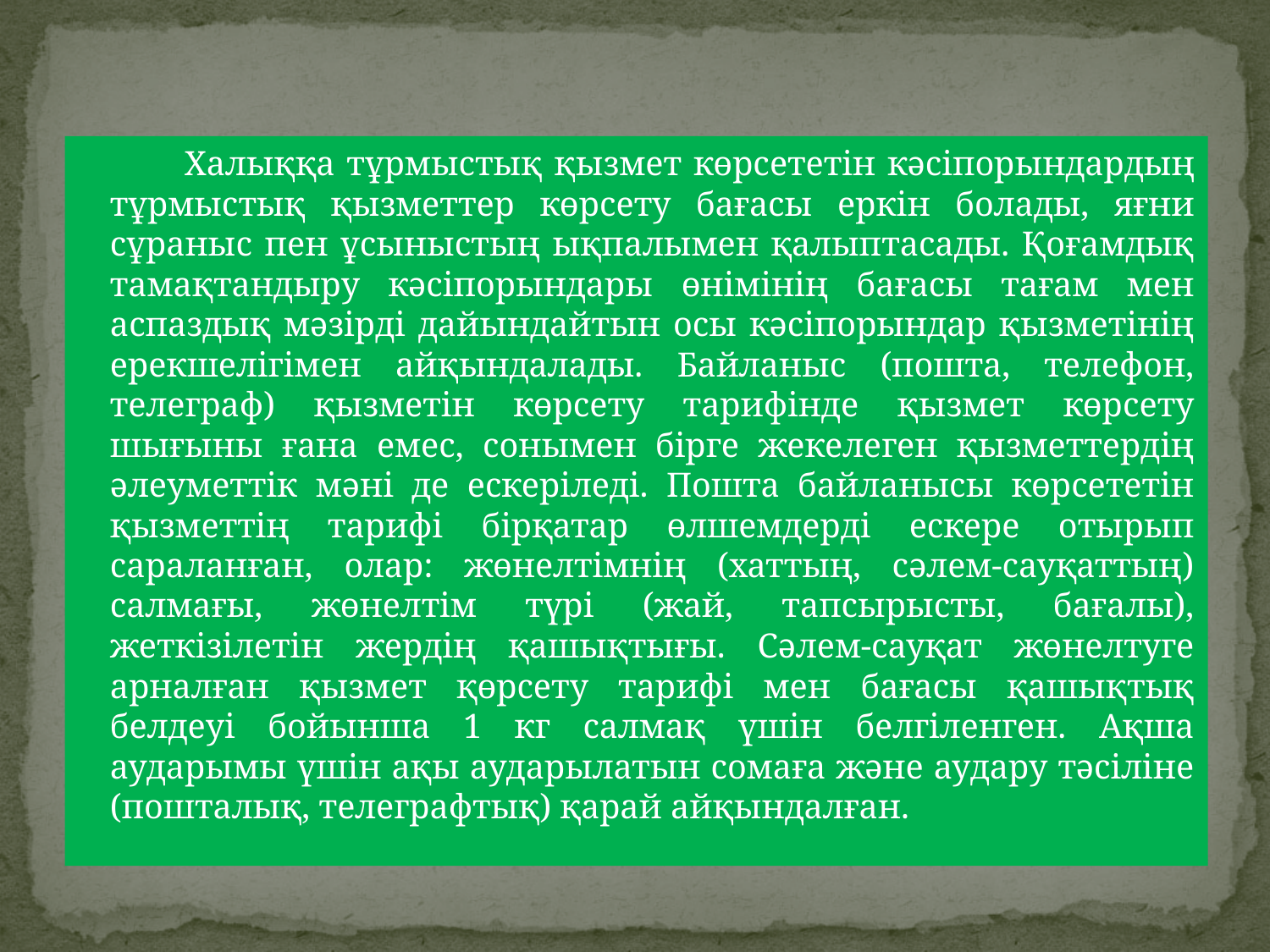

Халыққа тұрмыстық қызмет көрсететін кәсіпорындардың тұрмыстық қызметтер көрсету бағасы еркін болады, яғни сұраныс пен ұсыныстың ықпалымен қалыптасады. Қоғамдық тамақтандыру кәсіпорындары өнімінің бағасы тағам мен аспаздық мәзірді дайындайтын осы кәсіпорындар қызметінің ерекшелігімен айқындалады. Байланыс (пошта, телефон, телеграф) қызметін көрсету тарифінде қызмет көрсету шығыны ғана емес, сонымен бірге жекелеген қызметтердің әлеуметтік мәні де ескеріледі. Пошта байланысы көрсететін қызметтің тарифі бірқатар өлшемдерді ескере отырып сараланған, олар: жөнелтімнің (хаттың, сәлем-сауқаттың) салмағы, жөнелтім түрі (жай, тапсырысты, бағалы), жеткізілетін жердің қашықтығы. Сәлем-сауқат жөнелтуге арналған қызмет қөрсету тарифі мен бағасы қашықтық белдеуі бойынша 1 кг салмақ үшін белгіленген. Ақша аударымы үшін ақы аударылатын сомаға және аудару тәсіліне (пошталық, телеграфтық) қарай айқындалған.